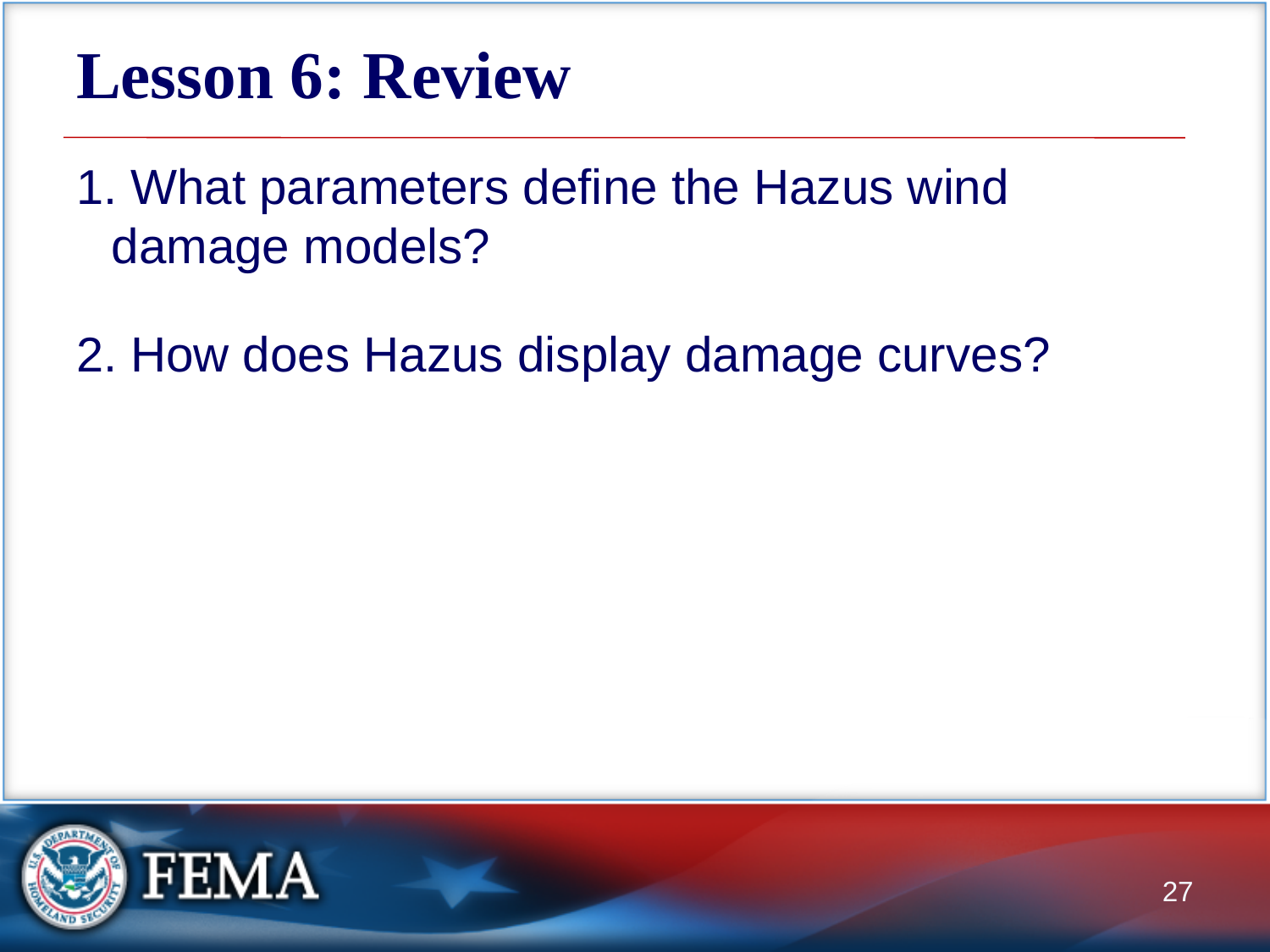

# Lesson 6: Review
 What parameters define the Hazus wind damage models?
 How does Hazus display damage curves?
27